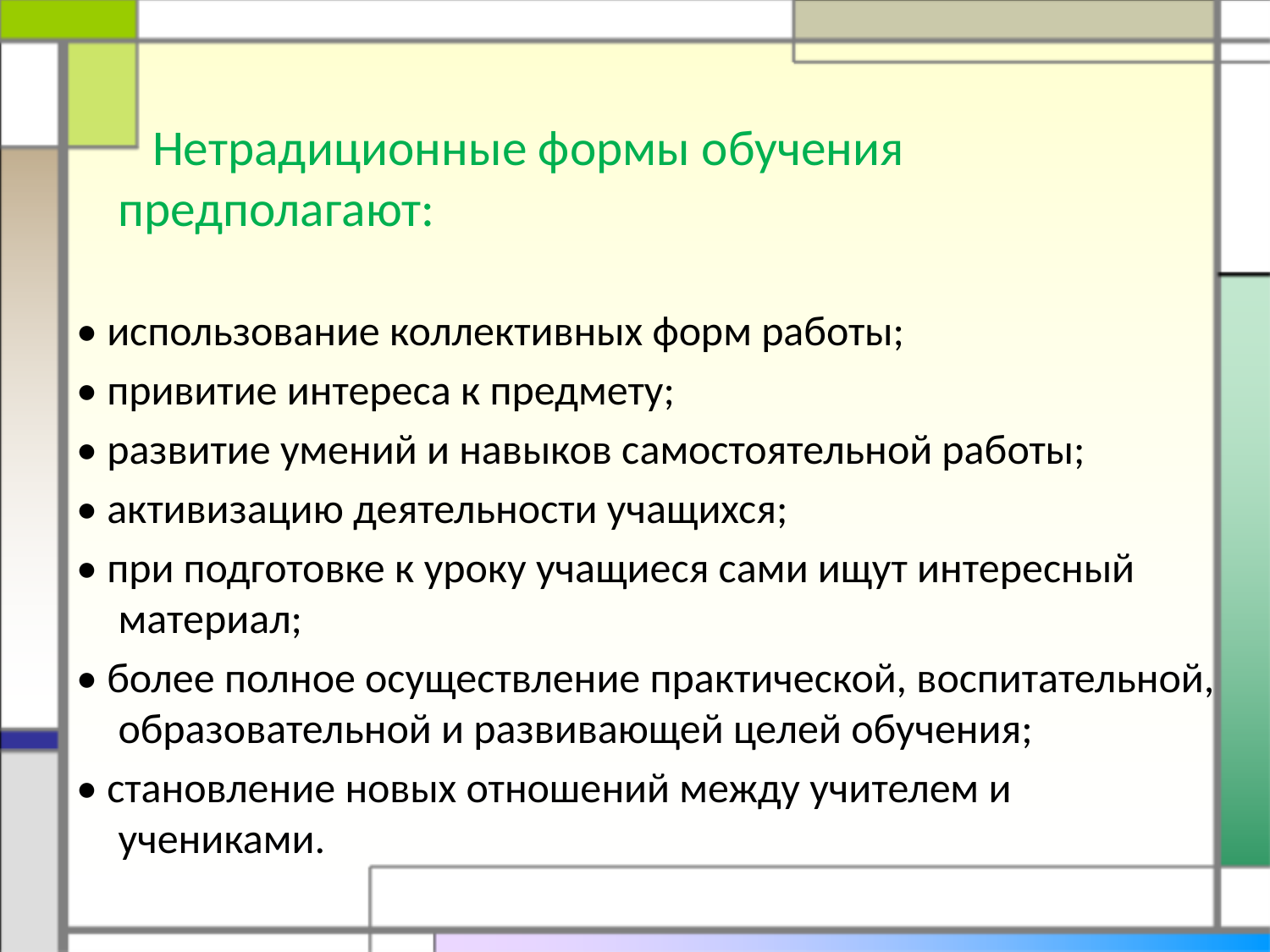

#
        Нетрадиционные формы обучения предполагают:

• использование коллективных форм работы;
• привитие интереса к предмету;
• развитие умений и навыков самостоятельной работы;
• активизацию деятельности учащихся;
• при подготовке к уроку учащиеся сами ищут интересный материал;
• более полное осуществление практической, воспитательной, образовательной и развивающей целей обучения;
• становление новых отношений между учителем и учениками.